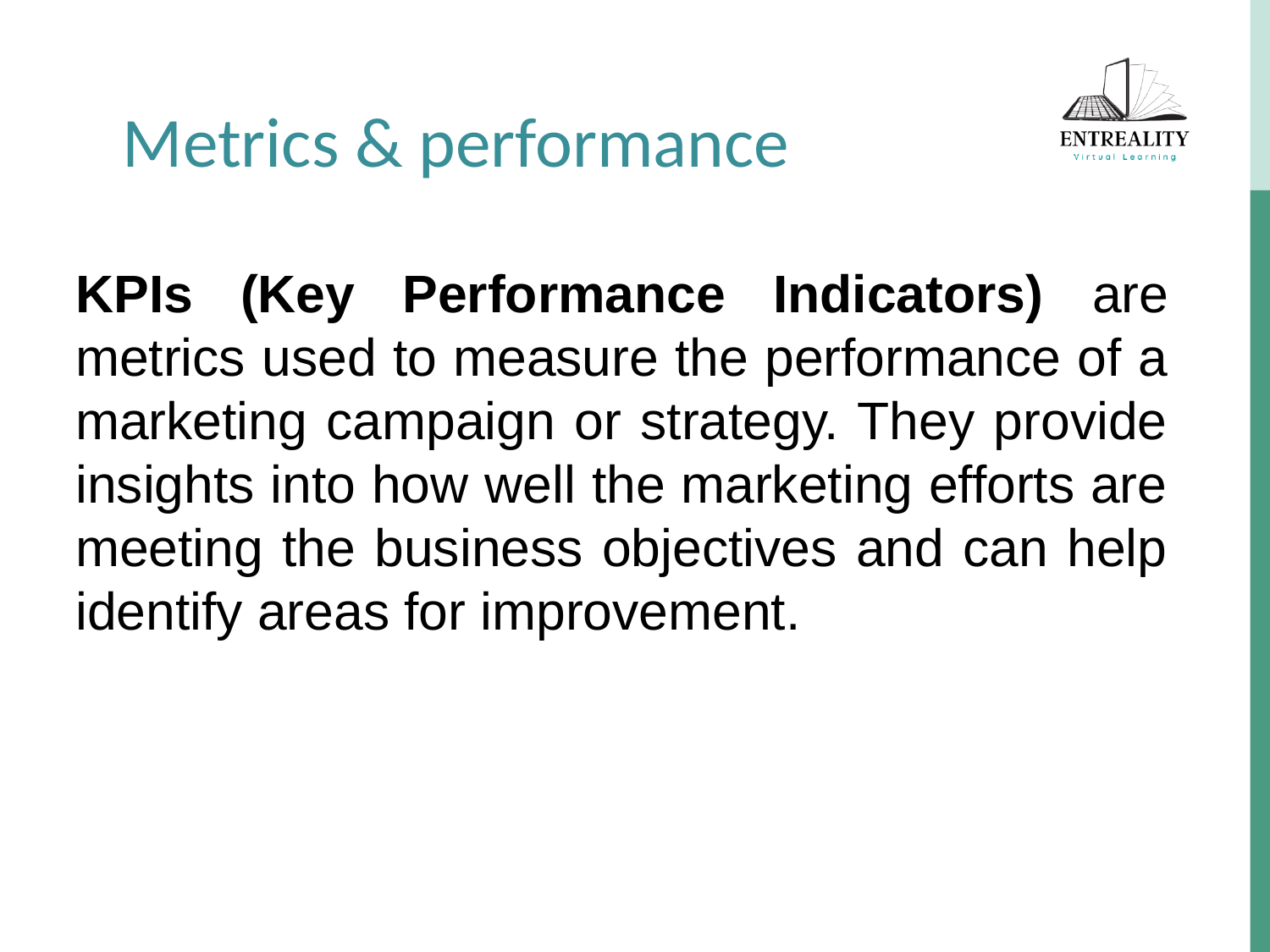

Metrics & performance
KPIs (Key Performance Indicators) are metrics used to measure the performance of a marketing campaign or strategy. They provide insights into how well the marketing efforts are meeting the business objectives and can help identify areas for improvement.